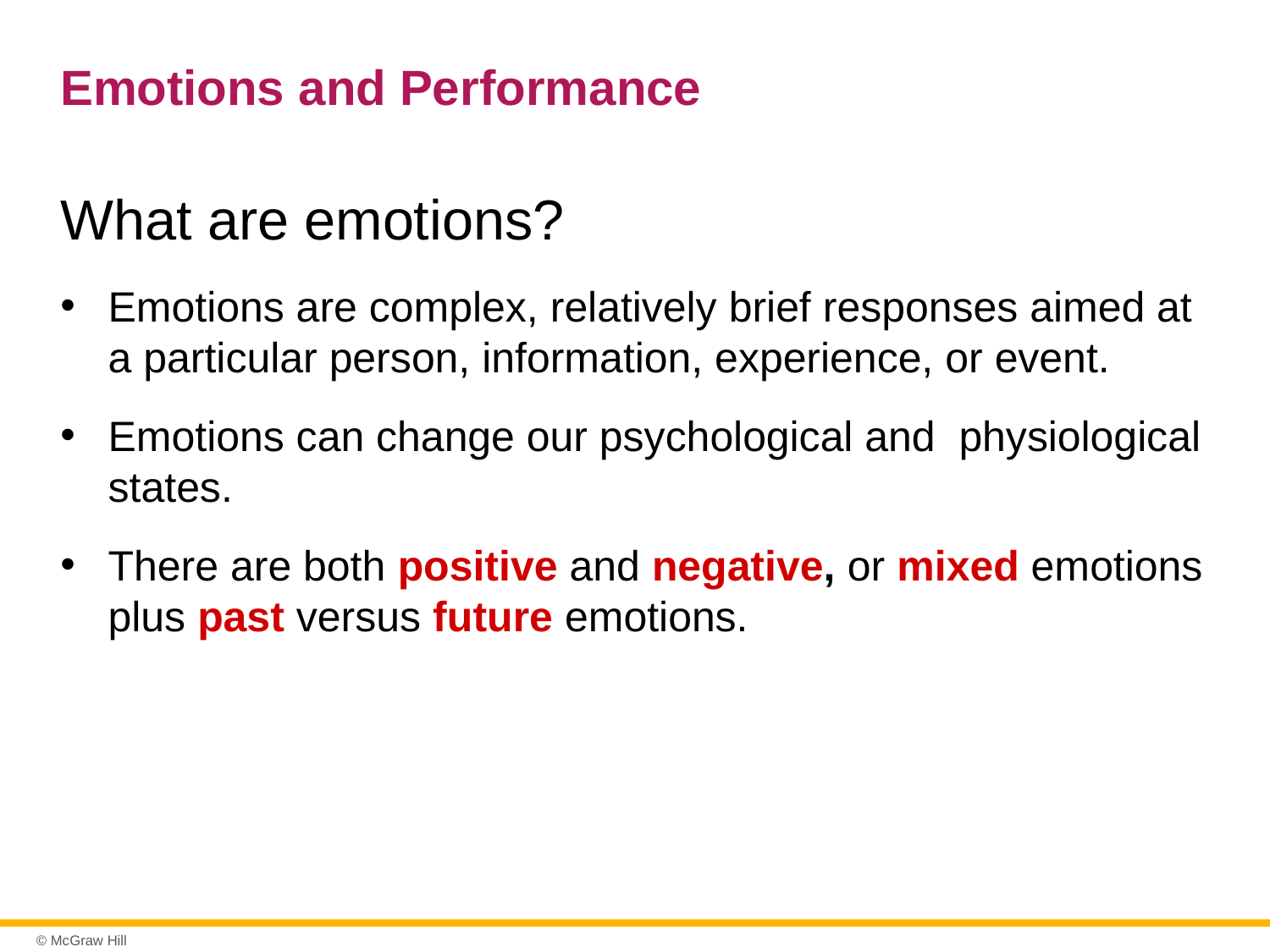

# Emotions and Performance
What are emotions?
Emotions are complex, relatively brief responses aimed at a particular person, information, experience, or event.
Emotions can change our psychological and  physiological states.
There are both positive and negative, or mixed emotions plus past versus future emotions.